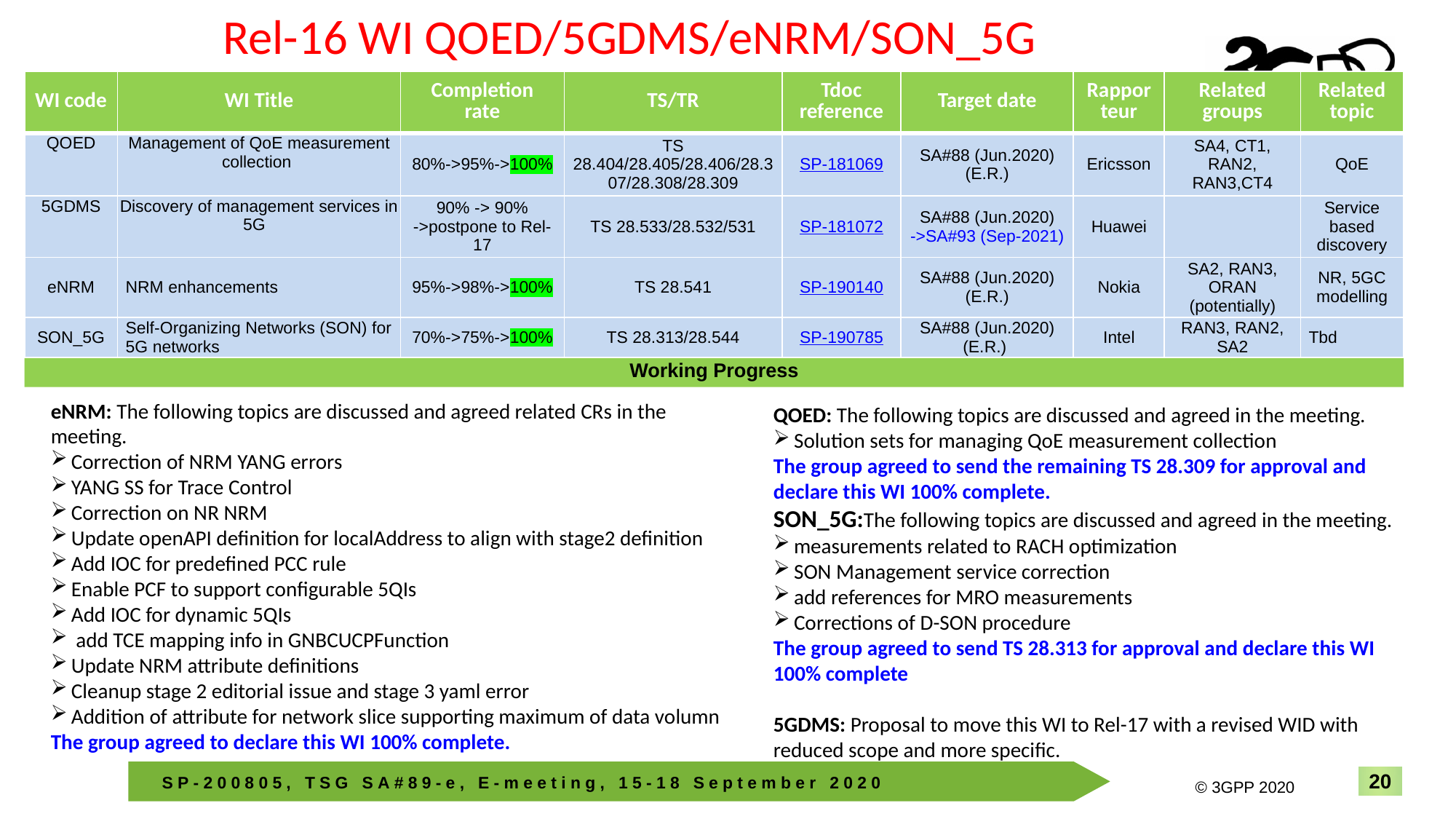

Rel-16 WI QOED/5GDMS/eNRM/SON_5G
| WI code | WI Title | Completion rate | TS/TR | Tdoc reference | Target date | Rapporteur | Related groups | Related topic |
| --- | --- | --- | --- | --- | --- | --- | --- | --- |
| QOED | Management of QoE measurement collection | 80%->95%->100% | TS 28.404/28.405/28.406/28.307/28.308/28.309 | SP-181069 | SA#88 (Jun.2020) (E.R.) | Ericsson | SA4, CT1, RAN2, RAN3,CT4 | QoE |
| 5GDMS | Discovery of management services in 5G | 90% -> 90% ->postpone to Rel-17 | TS 28.533/28.532/531 | SP-181072 | SA#88 (Jun.2020) ->SA#93 (Sep-2021) | Huawei |  | Service based discovery |
| eNRM | NRM enhancements | 95%->98%->100% | TS 28.541 | SP-190140 | SA#88 (Jun.2020) (E.R.) | Nokia | SA2, RAN3, ORAN (potentially) | NR, 5GC modelling |
| SON\_5G | Self-Organizing Networks (SON) for 5G networks | 70%->75%->100% | TS 28.313/28.544 | SP-190785 | SA#88 (Jun.2020) (E.R.) | Intel | RAN3, RAN2, SA2 | Tbd |
Working Progress
eNRM: The following topics are discussed and agreed related CRs in the meeting.
Correction of NRM YANG errors
YANG SS for Trace Control
Correction on NR NRM
Update openAPI definition for localAddress to align with stage2 definition
Add IOC for predefined PCC rule
Enable PCF to support configurable 5QIs
Add IOC for dynamic 5QIs
 add TCE mapping info in GNBCUCPFunction
Update NRM attribute definitions
Cleanup stage 2 editorial issue and stage 3 yaml error
Addition of attribute for network slice supporting maximum of data volumn
The group agreed to declare this WI 100% complete.
QOED: The following topics are discussed and agreed in the meeting.
Solution sets for managing QoE measurement collection
The group agreed to send the remaining TS 28.309 for approval and declare this WI 100% complete.
SON_5G:The following topics are discussed and agreed in the meeting.
measurements related to RACH optimization
SON Management service correction
add references for MRO measurements
Corrections of D-SON procedure
The group agreed to send TS 28.313 for approval and declare this WI 100% complete

5GDMS: Proposal to move this WI to Rel-17 with a revised WID with reduced scope and more specific.